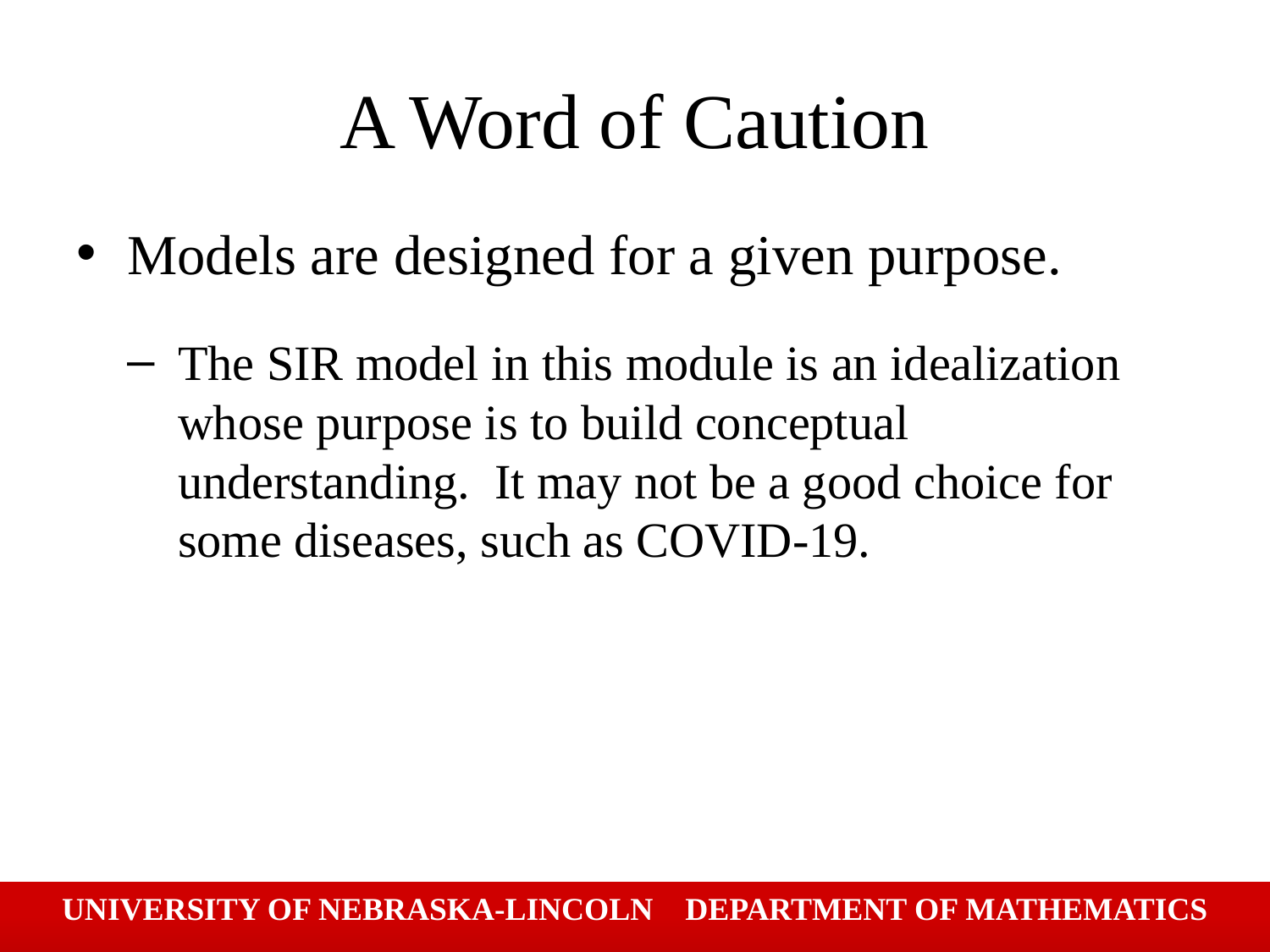

# A Word of Caution
Models are designed for a given purpose.

The SIR model in this module is an idealization whose purpose is to build conceptual understanding.  It may not be a good choice for some diseases, such as COVID-19.